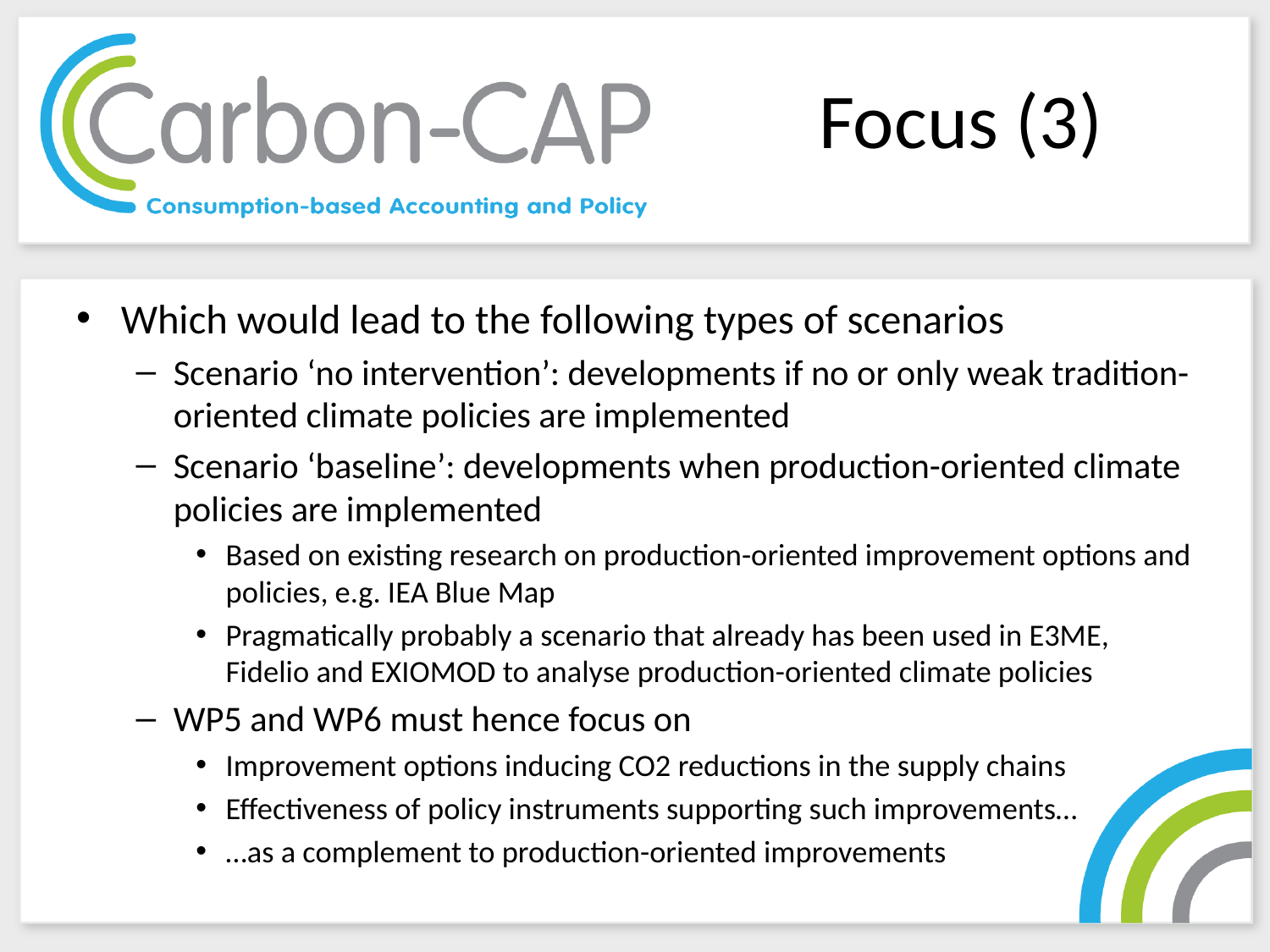

# Focus (3)
Which would lead to the following types of scenarios
Scenario ‘no intervention’: developments if no or only weak tradition-oriented climate policies are implemented
Scenario ‘baseline’: developments when production-oriented climate policies are implemented
Based on existing research on production-oriented improvement options and policies, e.g. IEA Blue Map
Pragmatically probably a scenario that already has been used in E3ME, Fidelio and EXIOMOD to analyse production-oriented climate policies
WP5 and WP6 must hence focus on
Improvement options inducing CO2 reductions in the supply chains
Effectiveness of policy instruments supporting such improvements…
…as a complement to production-oriented improvements